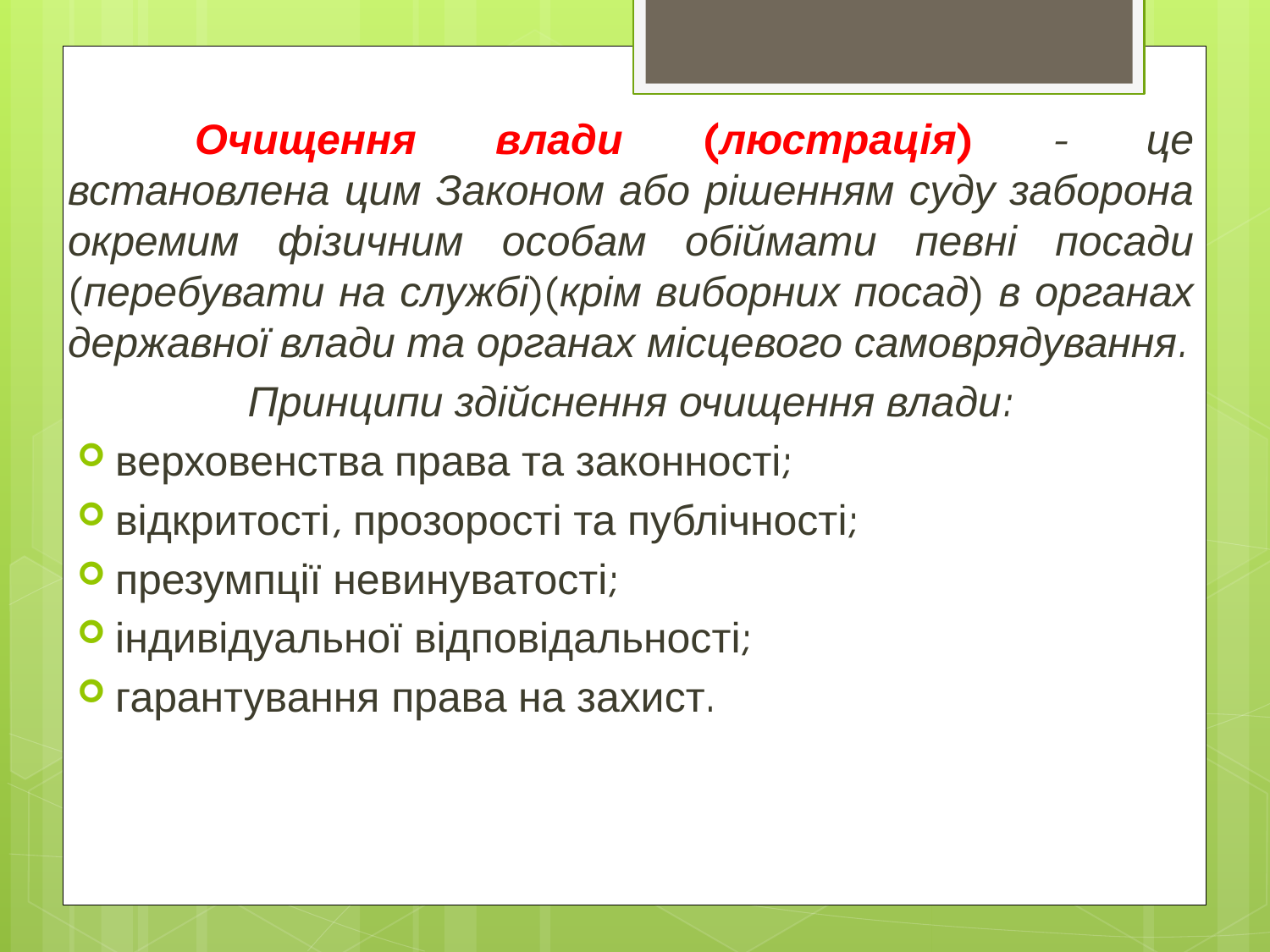

Очищення влади (люстрація) - це встановлена цим Законом або рішенням суду заборона окремим фізичним особам обіймати певні посади (перебувати на службі)(крім виборних посад) в органах державної влади та органах місцевого самоврядування.
Принципи здійснення очищення влади:
верховенства права та законності;
відкритості, прозорості та публічності;
презумпції невинуватості;
індивідуальної відповідальності;
гарантування права на захист.